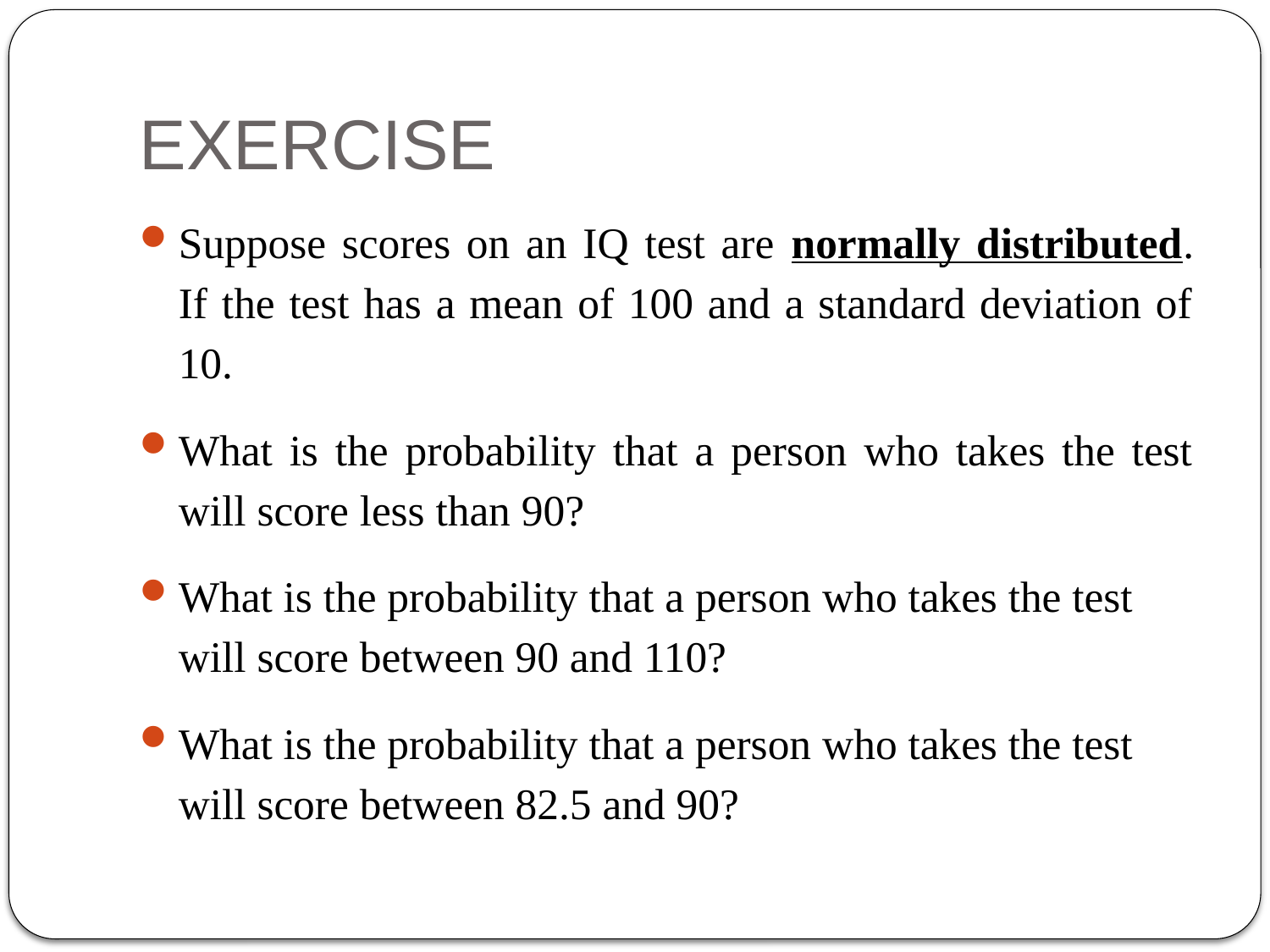

# EXERCISE
Suppose scores on an IQ test are normally distributed. If the test has a mean of 100 and a standard deviation of 10.
What is the probability that a person who takes the test will score less than 90?
What is the probability that a person who takes the test will score between 90 and 110?
What is the probability that a person who takes the test will score between 82.5 and 90?